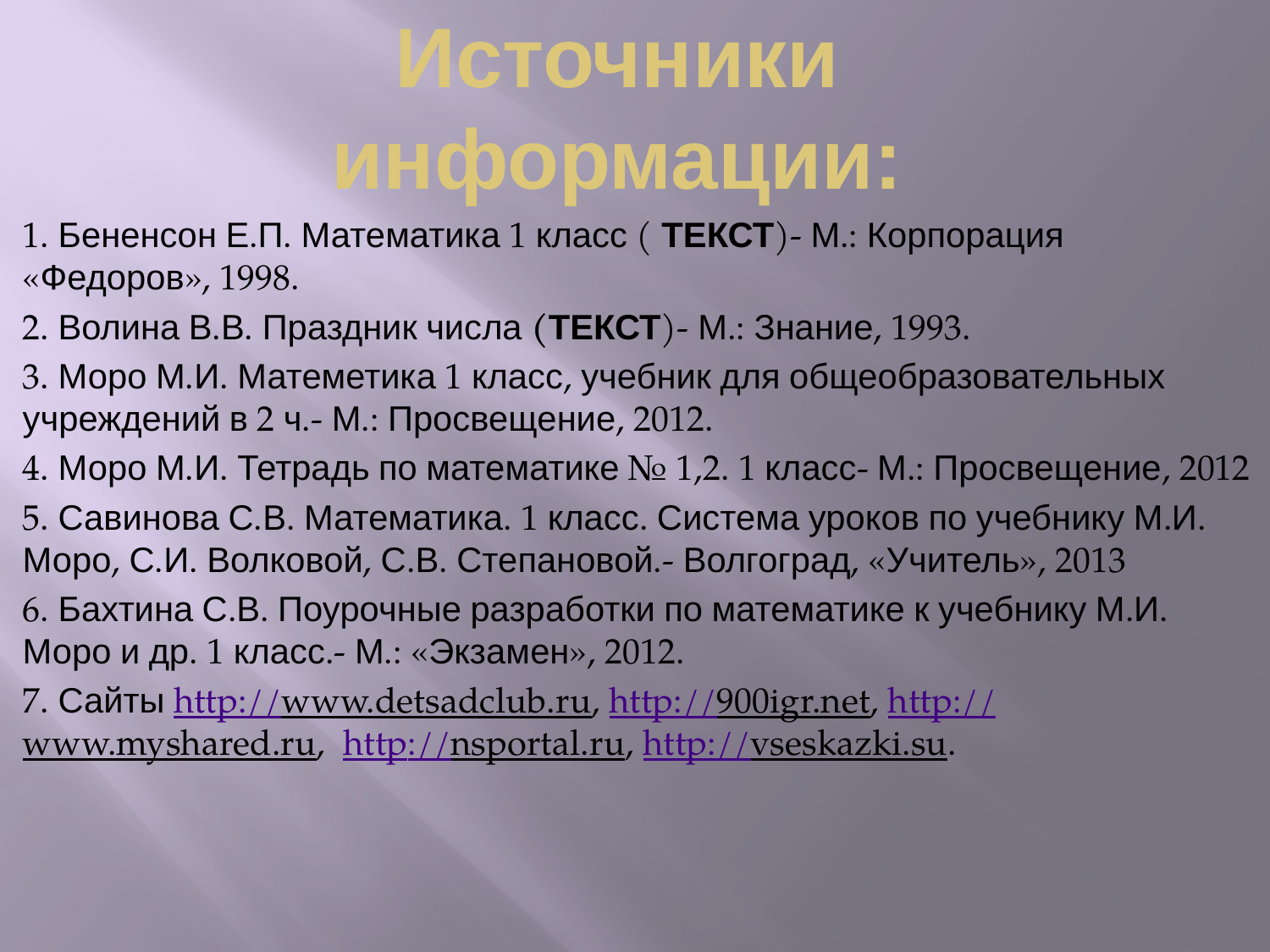

# Источники информации:
1. Бененсон Е.П. Математика 1 класс ( ТЕКСТ)- М.: Корпорация «Федоров», 1998.
2. Волина В.В. Праздник числа (ТЕКСТ)- М.: Знание, 1993.
3. Моро М.И. Матеметика 1 класс, учебник для общеобразовательных учреждений в 2 ч.- М.: Просвещение, 2012.
4. Моро М.И. Тетрадь по математике № 1,2. 1 класс- М.: Просвещение, 2012
5. Савинова С.В. Математика. 1 класс. Система уроков по учебнику М.И. Моро, С.И. Волковой, С.В. Степановой.- Волгоград, «Учитель», 2013
6. Бахтина С.В. Поурочные разработки по математике к учебнику М.И. Моро и др. 1 класс.- М.: «Экзамен», 2012.
7. Сайты http://www.detsadclub.ru, http://900igr.net, http://www.myshared.ru,  http://nsportal.ru, http://vseskazki.su.